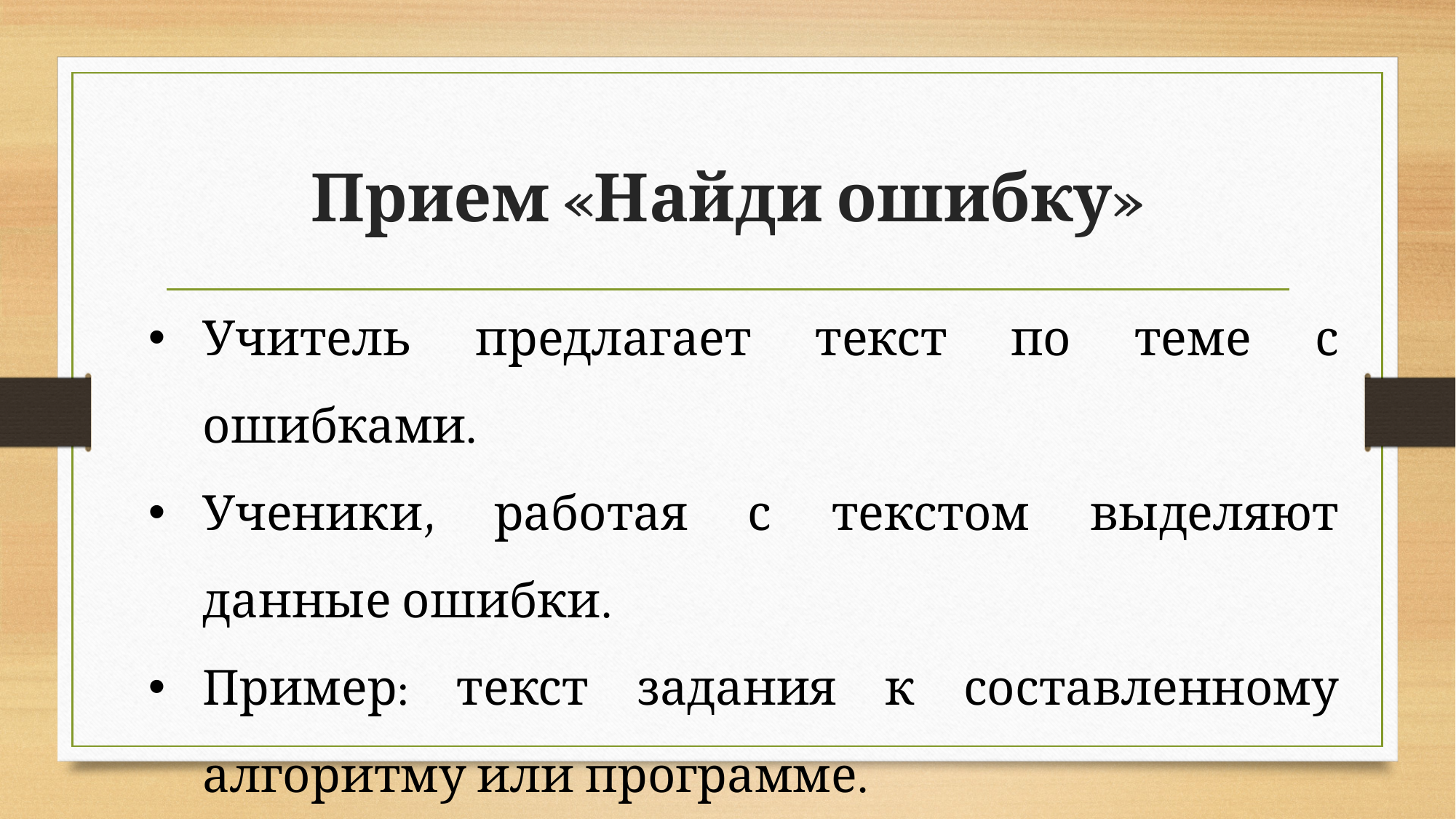

# Прием «Найди ошибку»
Учитель предлагает текст по теме с ошибками.
Ученики, работая с текстом выделяют данные ошибки.
Пример: текст задания к составленному алгоритму или программе.